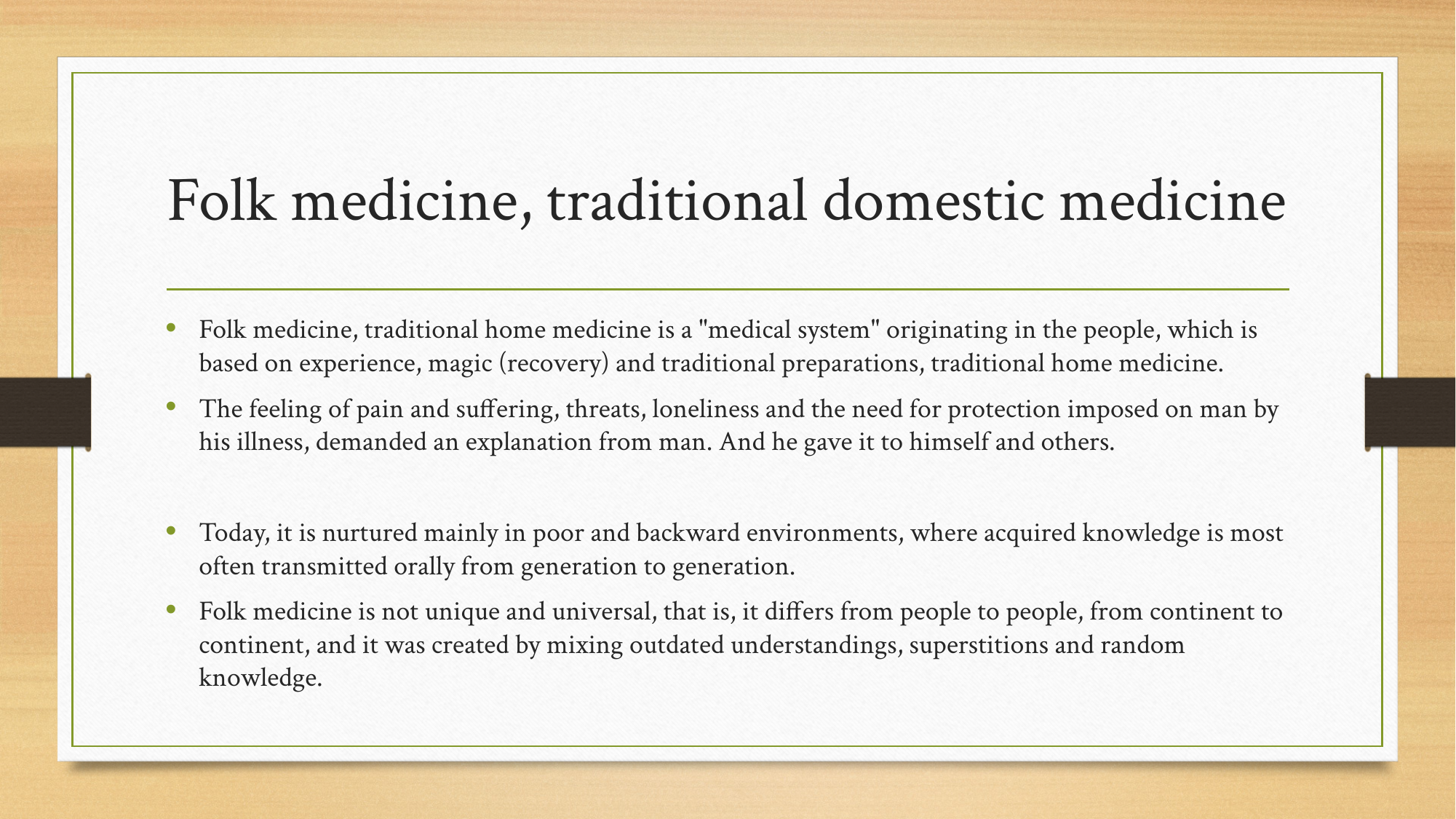

# Folk medicine, traditional domestic medicine
Folk medicine, traditional home medicine is a "medical system" originating in the people, which is based on experience, magic (recovery) and traditional preparations, traditional home medicine.
The feeling of pain and suffering, threats, loneliness and the need for protection imposed on man by his illness, demanded an explanation from man. And he gave it to himself and others.

Today, it is nurtured mainly in poor and backward environments, where acquired knowledge is most often transmitted orally from generation to generation.
Folk medicine is not unique and universal, that is, it differs from people to people, from continent to continent, and it was created by mixing outdated understandings, superstitions and random knowledge.